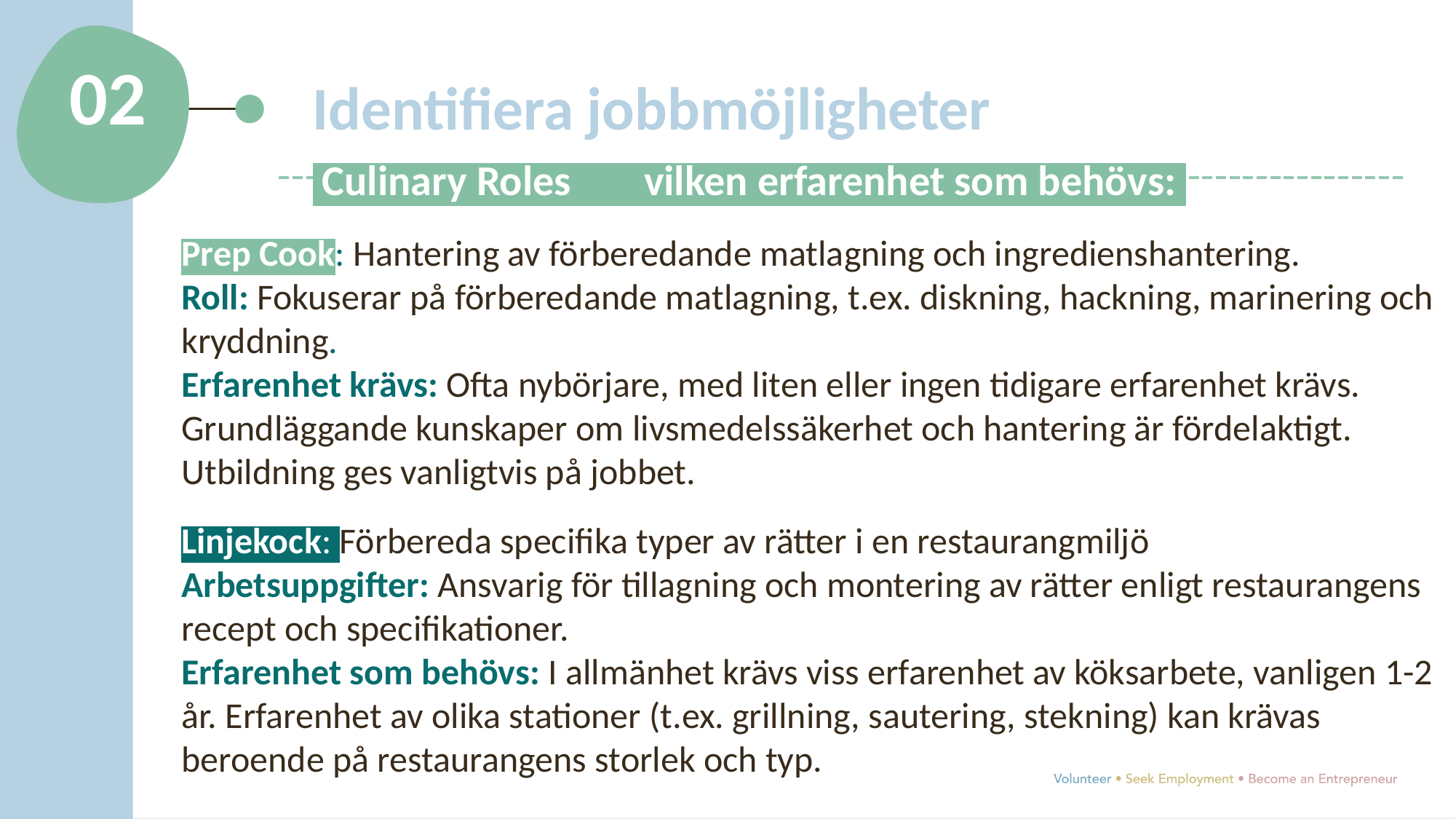

02
Identifiera jobbmöjligheter

 Culinary Roles ochvilken erfarenhet som behövs:
Prep Cook: Hantering av förberedande matlagning och ingredienshantering.
Roll: Fokuserar på förberedande matlagning, t.ex. diskning, hackning, marinering och kryddning.
Erfarenhet krävs: Ofta nybörjare, med liten eller ingen tidigare erfarenhet krävs. Grundläggande kunskaper om livsmedelssäkerhet och hantering är fördelaktigt. Utbildning ges vanligtvis på jobbet.

Linjekock: Förbereda specifika typer av rätter i en restaurangmiljö
Arbetsuppgifter: Ansvarig för tillagning och montering av rätter enligt restaurangens recept och specifikationer.
Erfarenhet som behövs: I allmänhet krävs viss erfarenhet av köksarbete, vanligen 1-2 år. Erfarenhet av olika stationer (t.ex. grillning, sautering, stekning) kan krävas beroende på restaurangens storlek och typ.

.